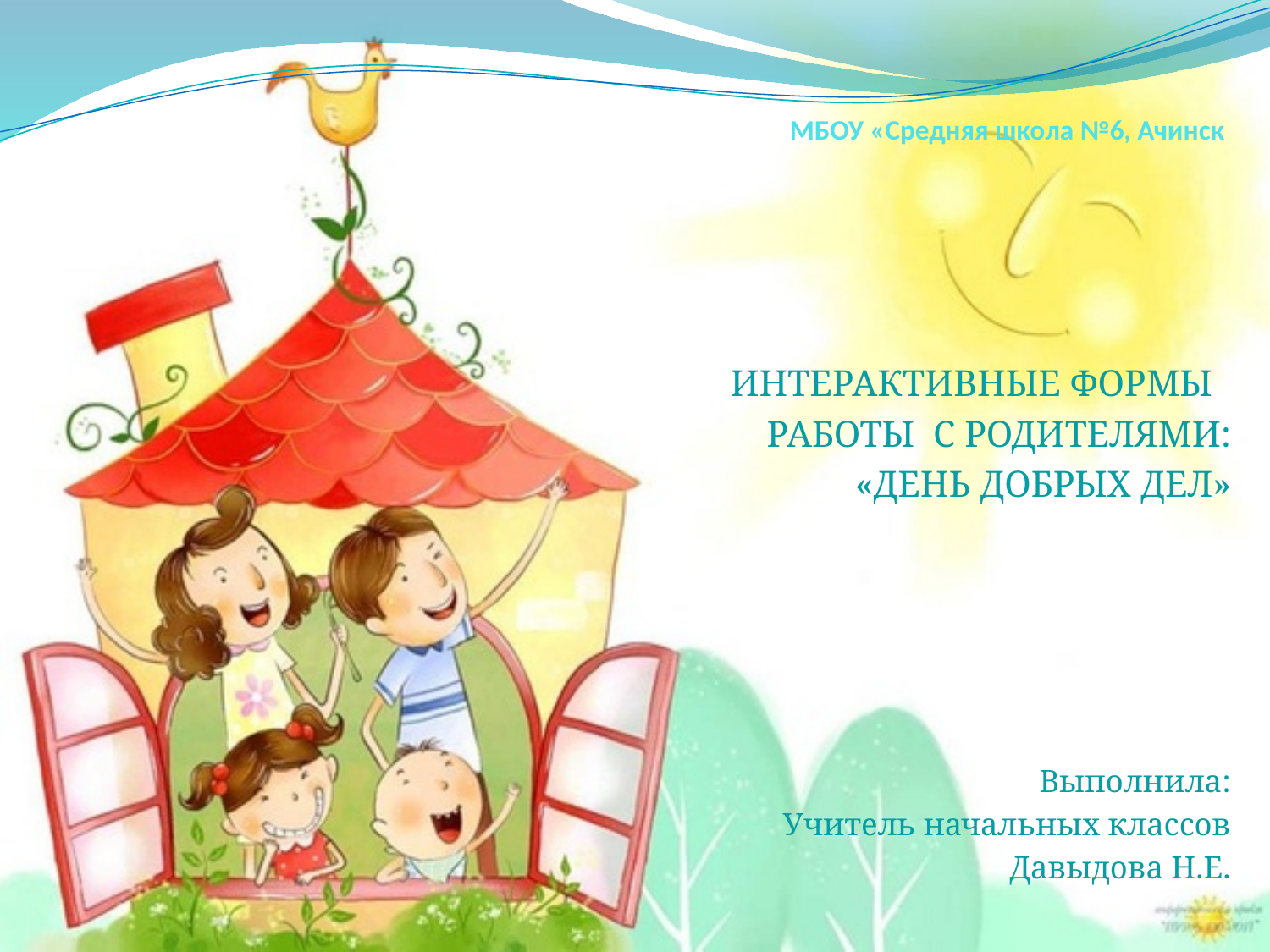

# МБОУ «Средняя школа №6, Ачинск

ИНТЕРАКТИВНЫЕ ФОРМЫ
РАБОТЫ  С РОДИТЕЛЯМИ:
«ДЕНЬ ДОБРЫХ ДЕЛ»

Выполнила:
Учитель начальных классов
Давыдова Н.Е.